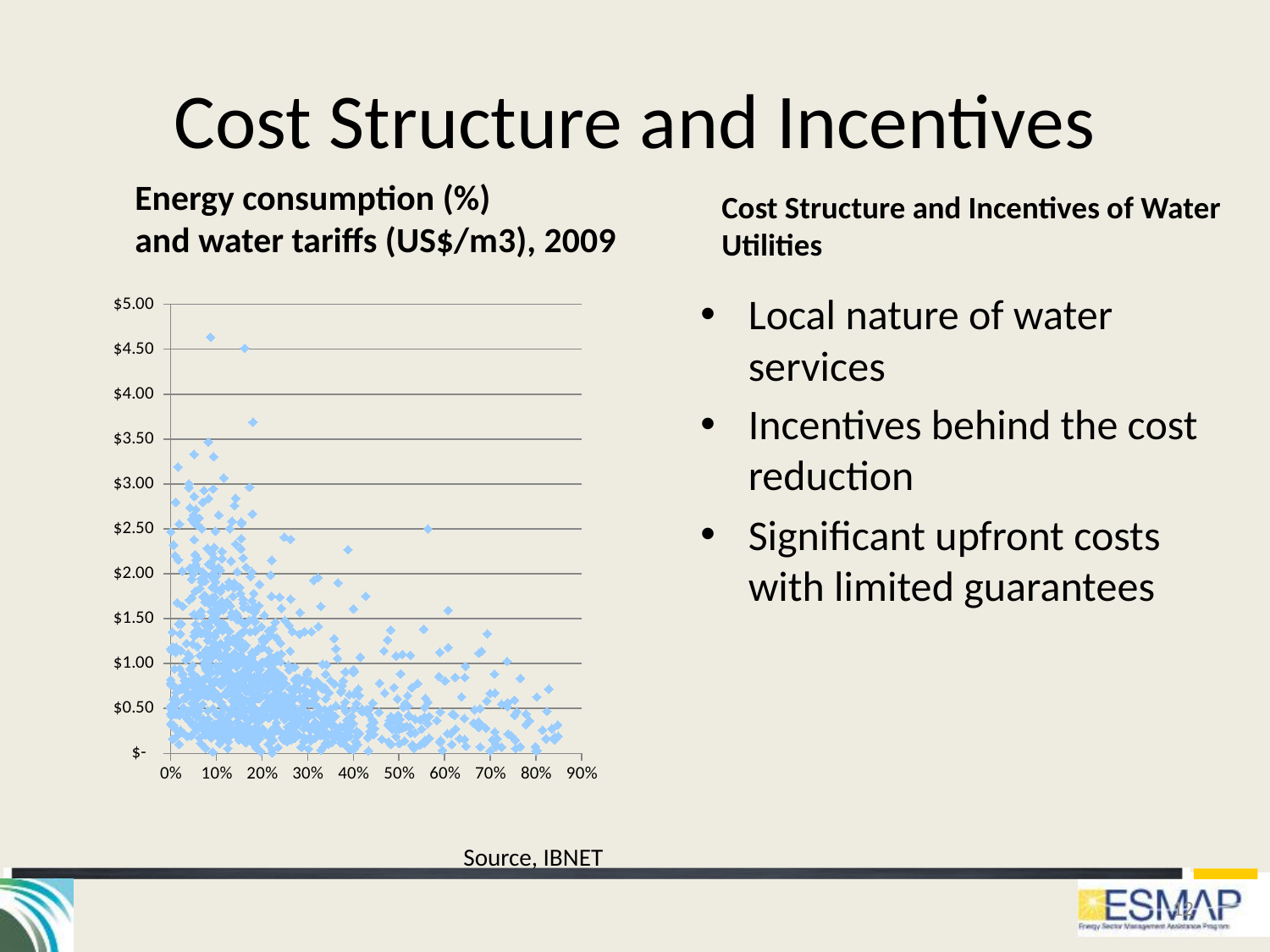

# Cost Structure and Incentives
Energy consumption (%)
and water tariffs (US$/m3), 2009
Cost Structure and Incentives of Water Utilities
Local nature of water services
Incentives behind the cost reduction
Significant upfront costs with limited guarantees

### Chart

| Category |  |
|---|---|
Source, IBNET
12